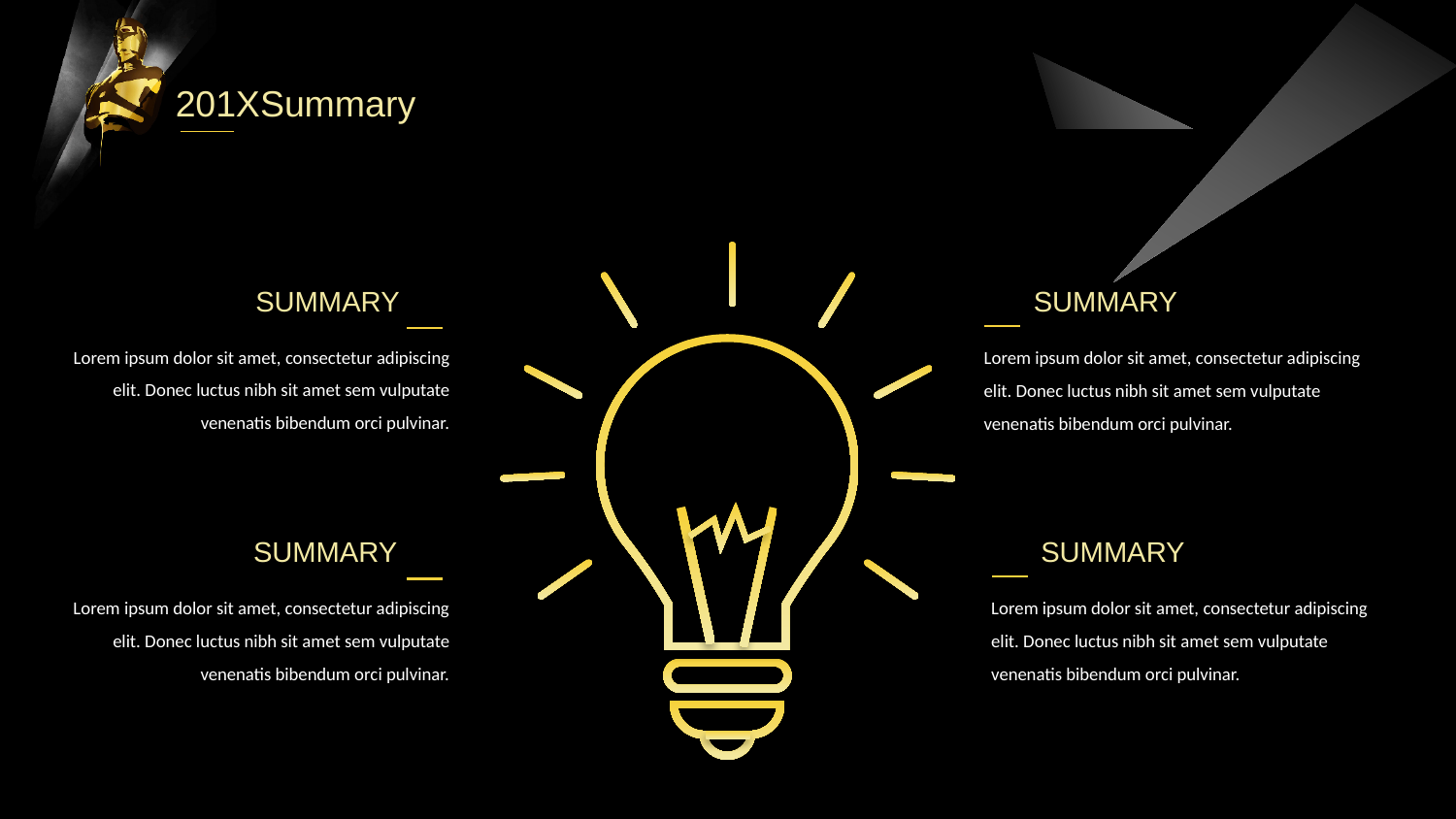

201XSummary

SUMMARY
SUMMARY
Lorem ipsum dolor sit amet, consectetur adipiscing elit. Donec luctus nibh sit amet sem vulputate venenatis bibendum orci pulvinar.
Lorem ipsum dolor sit amet, consectetur adipiscing elit. Donec luctus nibh sit amet sem vulputate venenatis bibendum orci pulvinar.
SUMMARY
SUMMARY
Lorem ipsum dolor sit amet, consectetur adipiscing elit. Donec luctus nibh sit amet sem vulputate venenatis bibendum orci pulvinar.
Lorem ipsum dolor sit amet, consectetur adipiscing elit. Donec luctus nibh sit amet sem vulputate venenatis bibendum orci pulvinar.